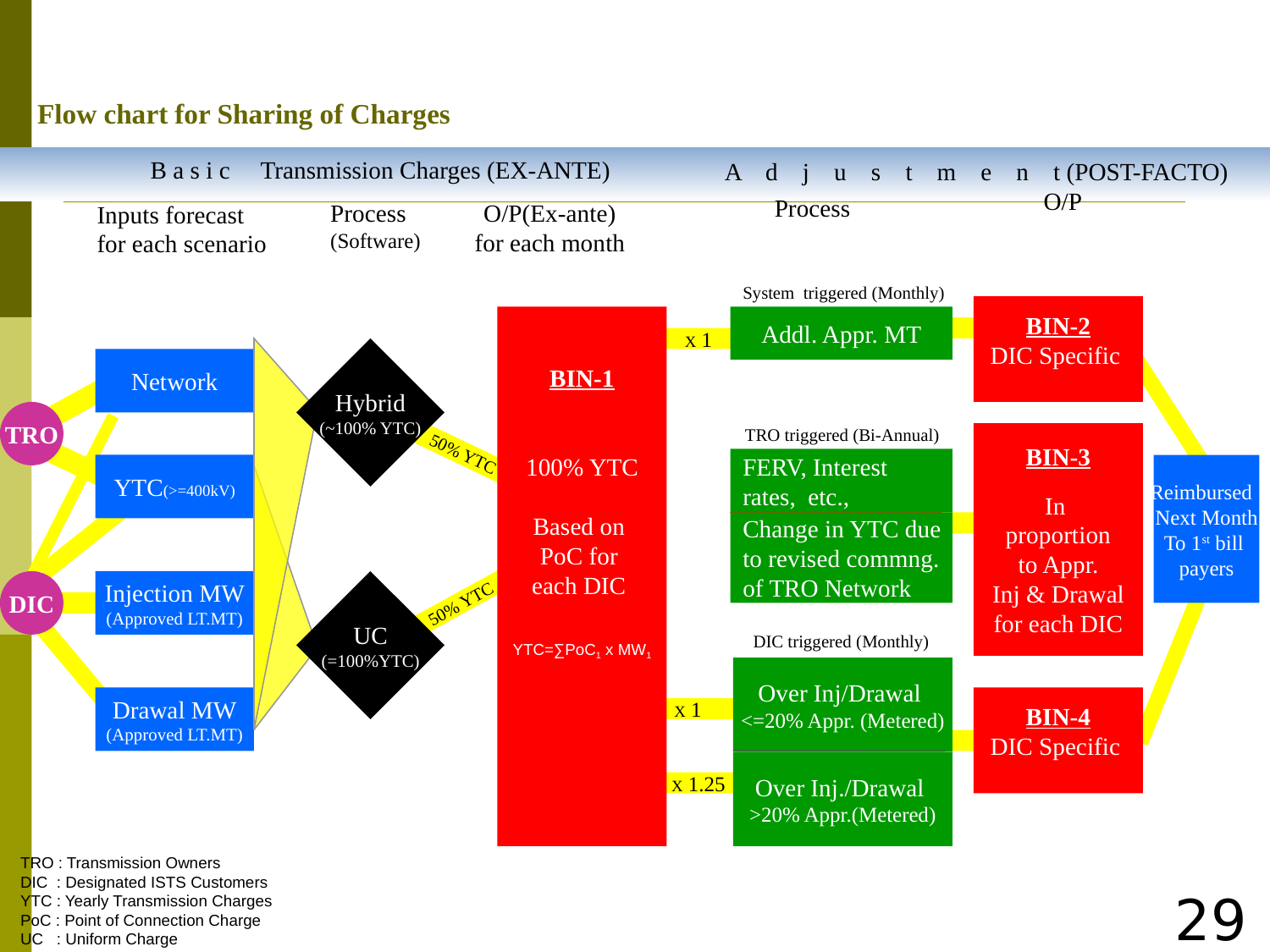

Sharing of Inter state Transmission charges and losses
Flow chart for Sharing of Charges

B a s i c     Transmission Charges (EX-ANTE)
A    d    j    u    s    t    m    e    n    t (POST-FACTO)
O/P

Process

Process
(Software)
O/P(Ex-ante)
for each month
Inputs forecast
for each scenario
System  triggered (Monthly)
BIN-2
DIC Specific

Addl. Appr. MT

X 1

Reimbursed
Next Month
To 1st bill
payers

BIN-1

100% YTC

Based on
PoC for
each DIC

YTC=∑PoC1 x MW1

Hybrid
(~100% YTC)
Network

TRO
TRO triggered (Bi-Annual)
BIN-3

In
proportion
 to Appr.
Inj & Drawal
for each DIC
FERV, Interest
rates,  etc.,
Change in YTC due
to revised commng.
of TRO Network

     50% YTC

YTC(>=400kV)

DIC
Injection MW
(Approved LT.MT)
UC
(=100%YTC)

50% YTC
DIC triggered (Monthly)
Over Inj/Drawal
<=20% Appr. (Metered)
BIN-4
DIC Specific

X 1

Over Inj./Drawal
>20% Appr.(Metered)
X 1.25

Drawal MW
(Approved LT.MT)
TRO : Transmission Owners
DIC  : Designated ISTS Customers
YTC : Yearly Transmission Charges
PoC : Point of Connection Charge
UC   : Uniform Charge

29